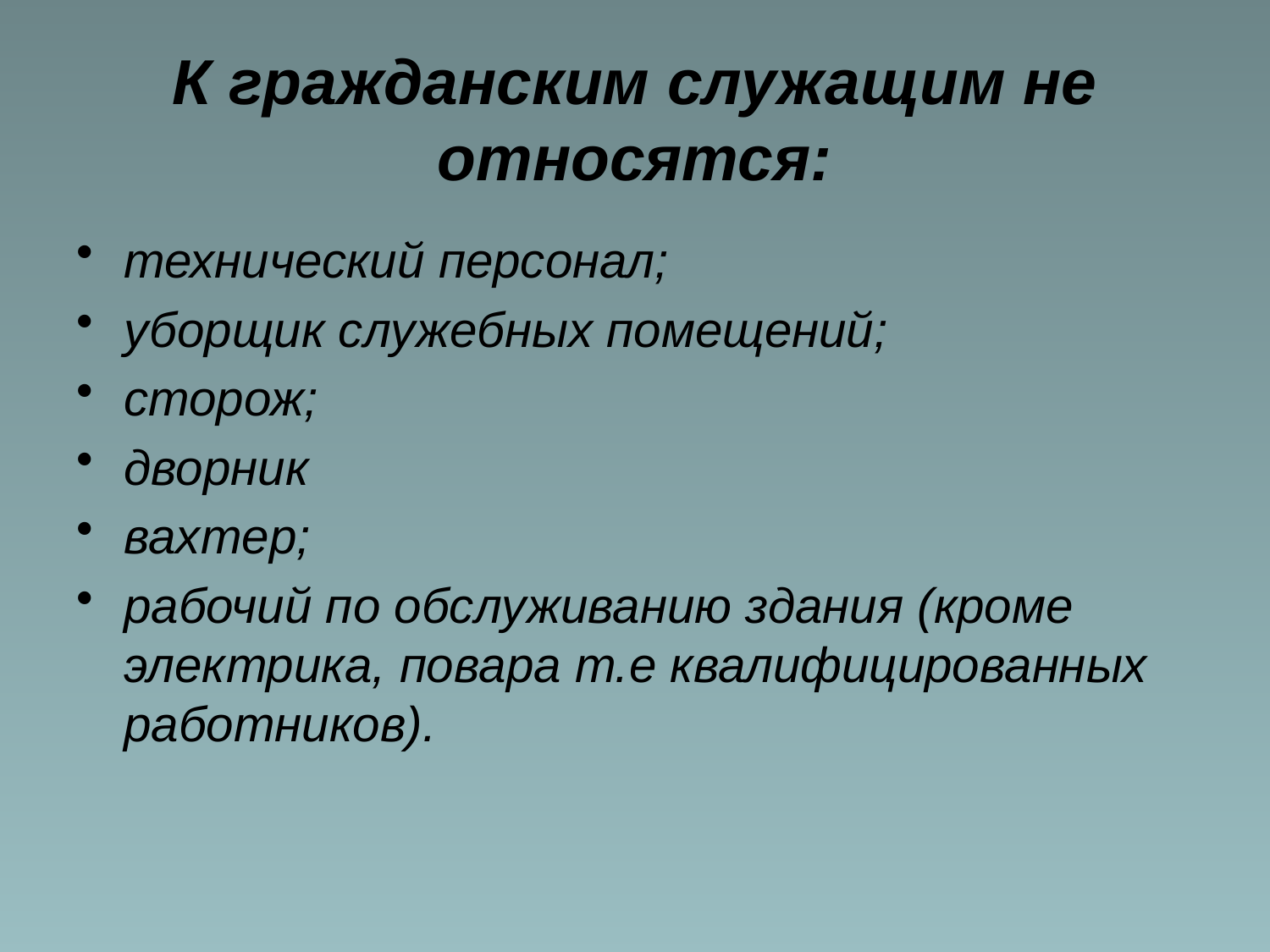

# К гражданским служащим не относятся:
технический персонал;
уборщик служебных помещений;
сторож;
дворник
вахтер;
рабочий по обслуживанию здания (кроме электрика, повара т.е квалифицированных работников).